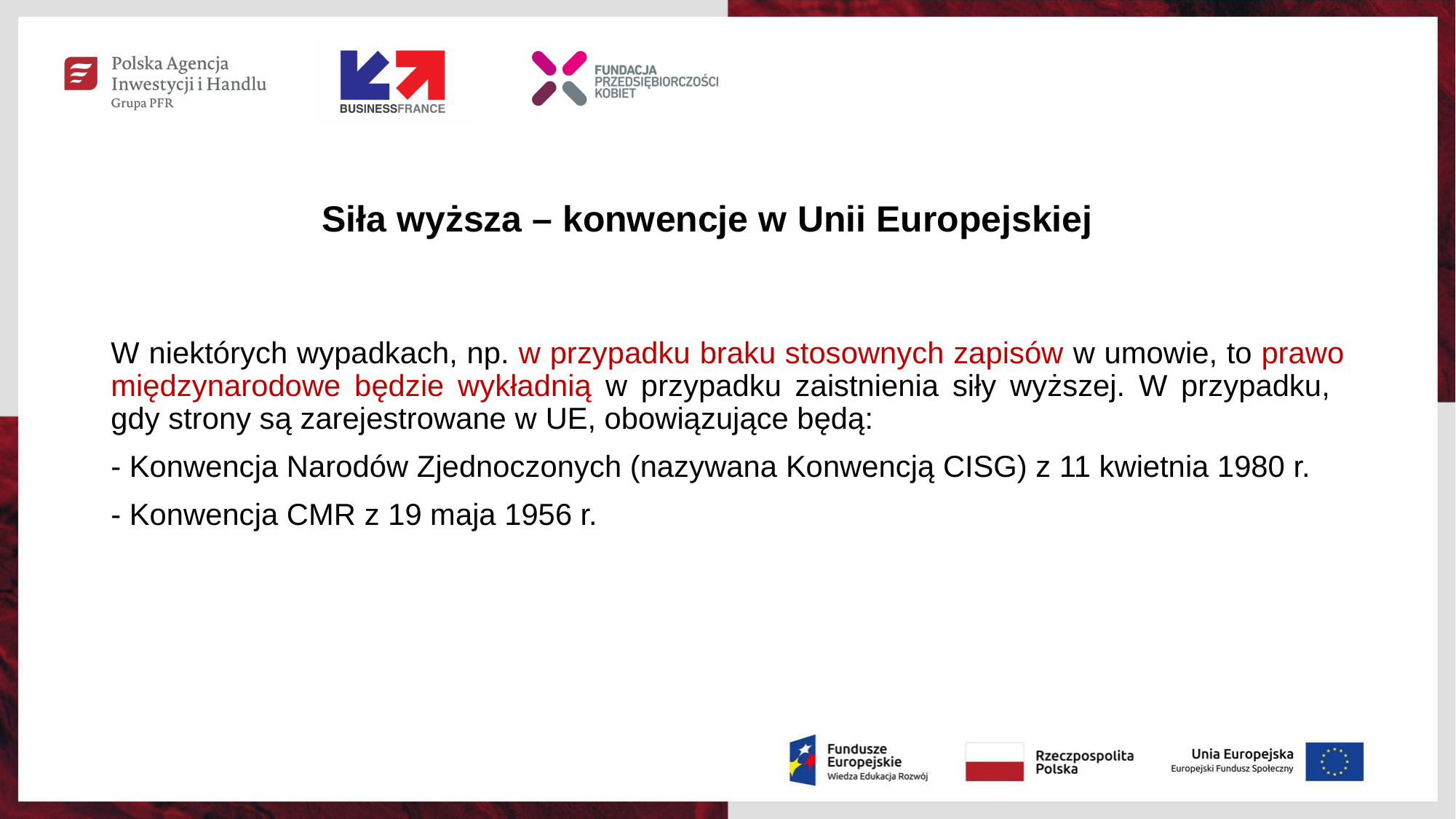

# Siła wyższa – konwencje w Unii Europejskiej
W niektórych wypadkach, np. w przypadku braku stosownych zapisów w umowie, to prawo międzynarodowe będzie wykładnią w przypadku zaistnienia siły wyższej. W przypadku,
gdy strony są zarejestrowane w UE, obowiązujące będą:
- Konwencja Narodów Zjednoczonych (nazywana Konwencją CISG) z 11 kwietnia 1980 r.
- Konwencja CMR z 19 maja 1956 r.